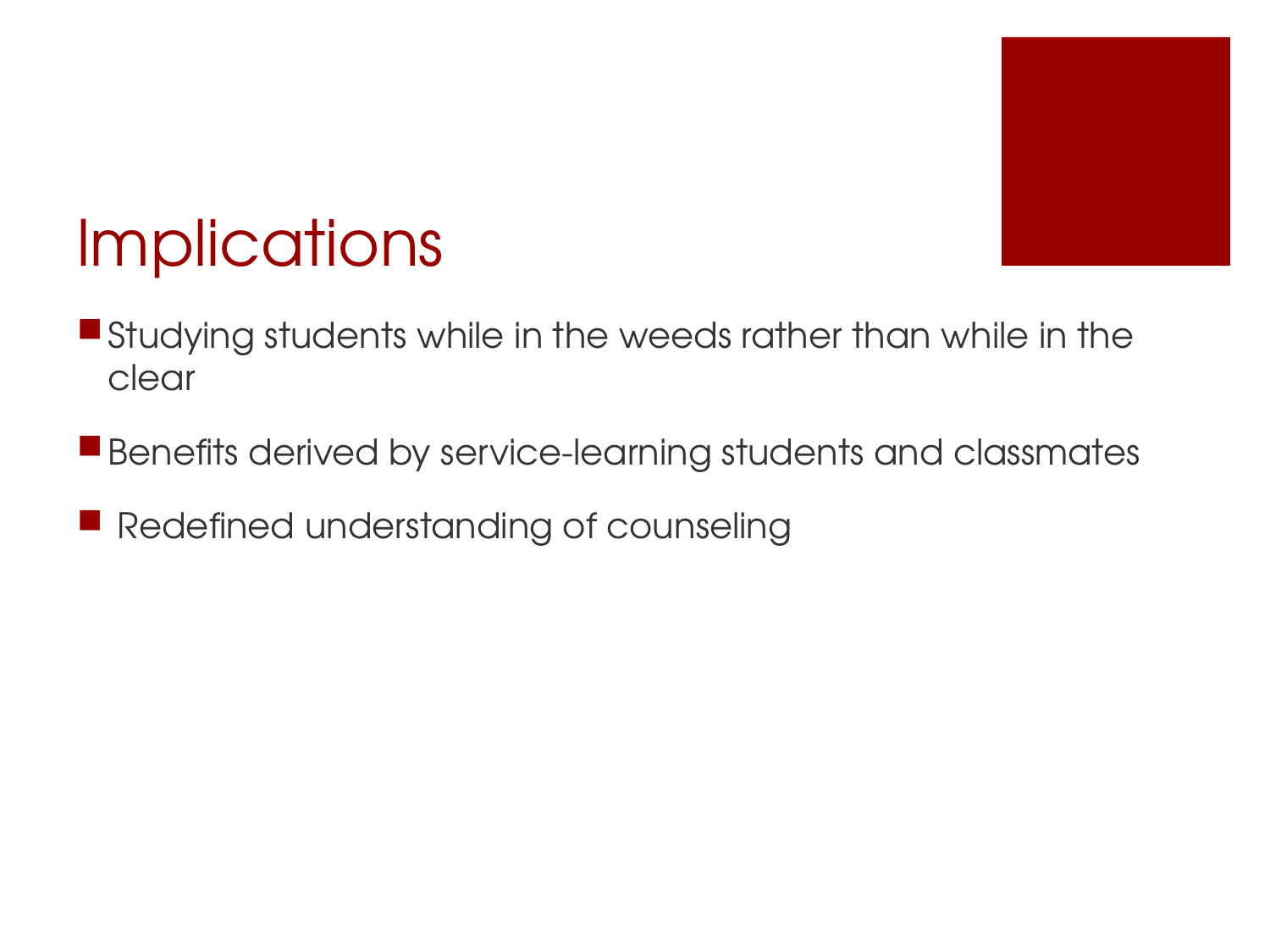

# Implications
Studying students while in the weeds rather than while in the clear
Benefits derived by service-learning students and classmates
 Redefined understanding of counseling